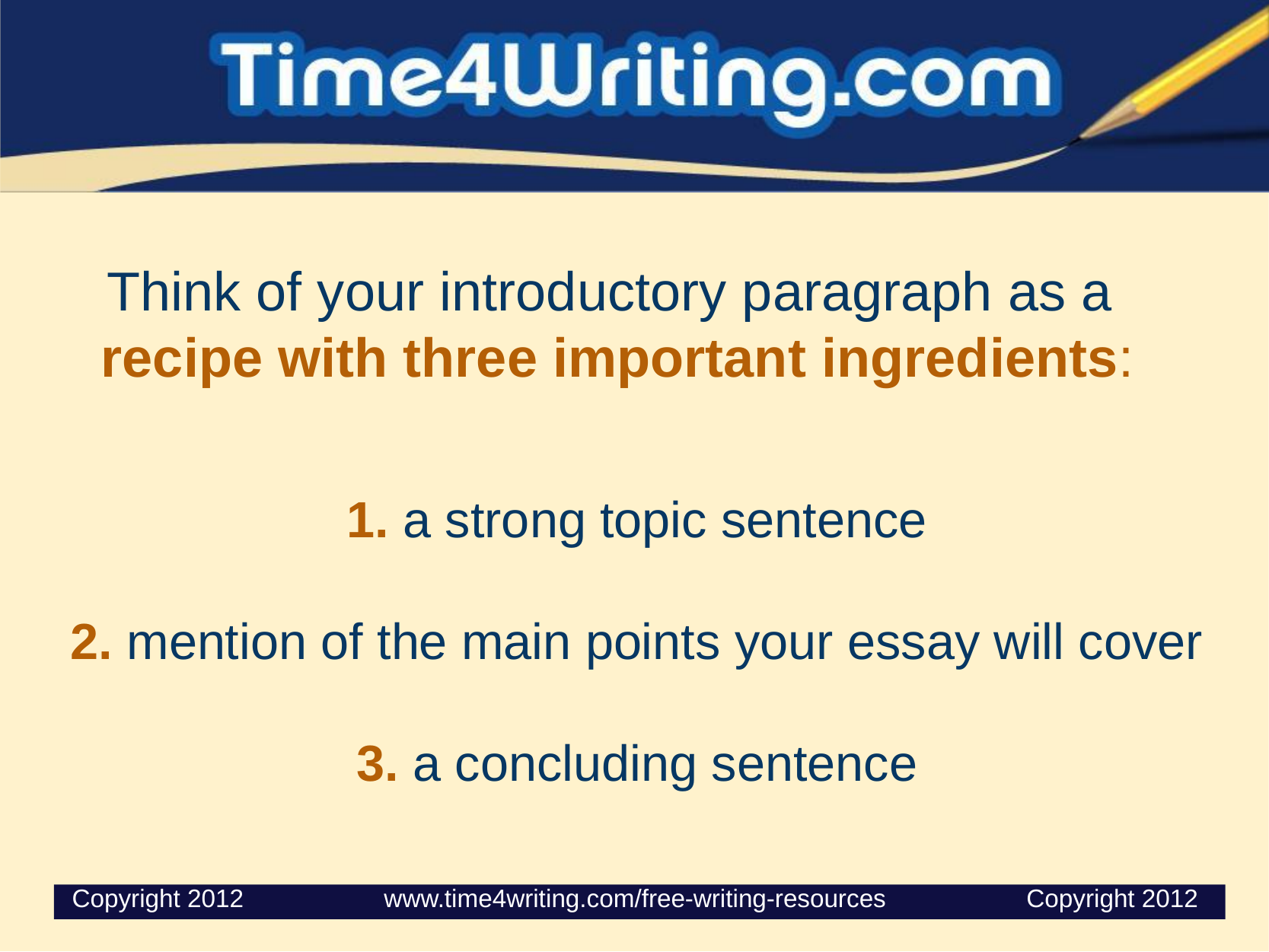

# Think of your introductory paragraph as a
recipe with three important ingredients:

1. a strong topic sentence

2. mention of the main points your essay will cover

3. a concluding sentence

 Copyright 2012                    www.time4writing.com/free-writing-resources                    Copyright 2012